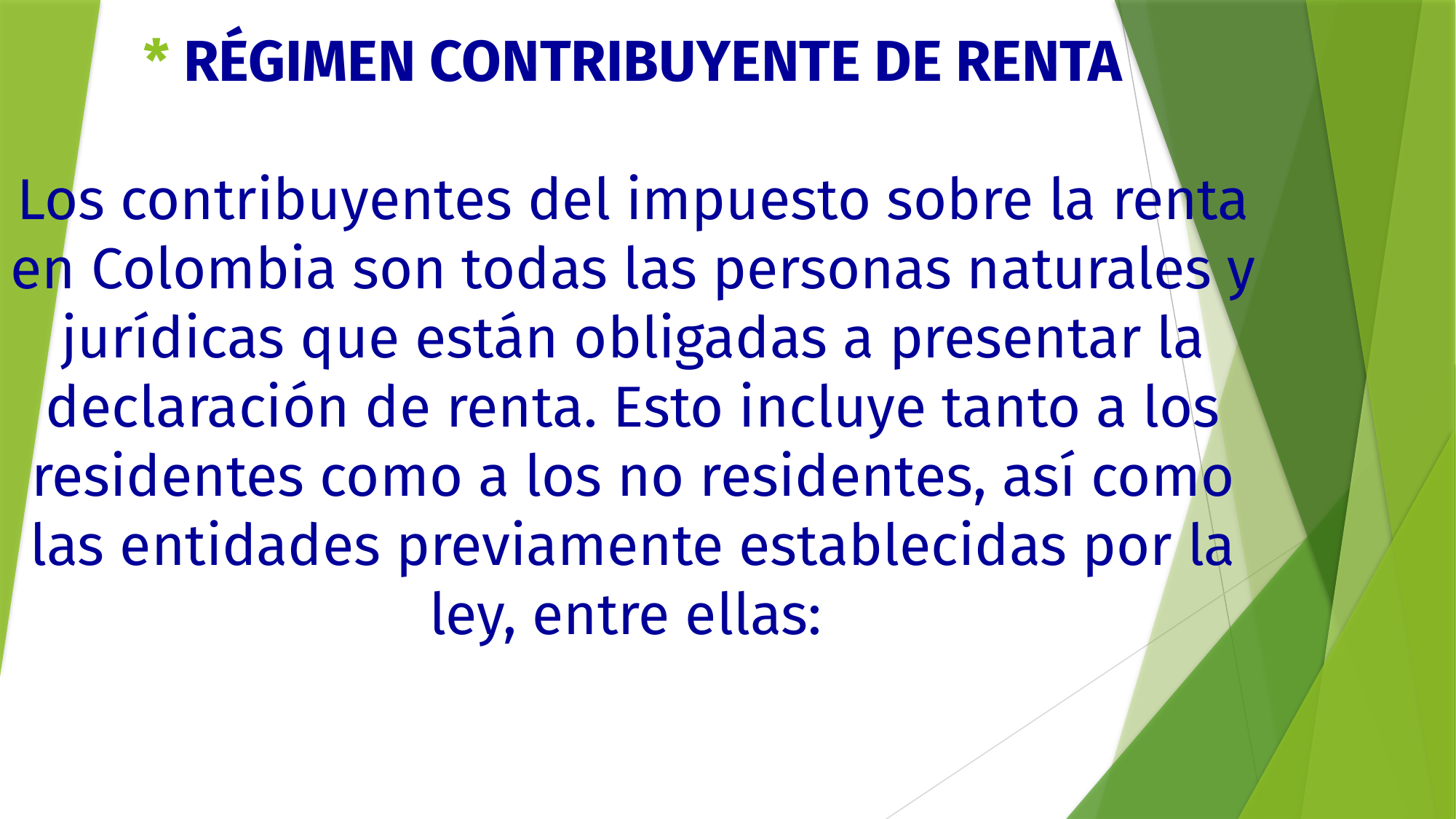

# * RÉGIMEN CONTRIBUYENTE DE RENTA Los contribuyentes del impuesto sobre la renta en Colombia son todas las personas naturales y jurídicas que están obligadas a presentar la declaración de renta. Esto incluye tanto a los residentes como a los no residentes, así como las entidades previamente establecidas por la ley, entre ellas: